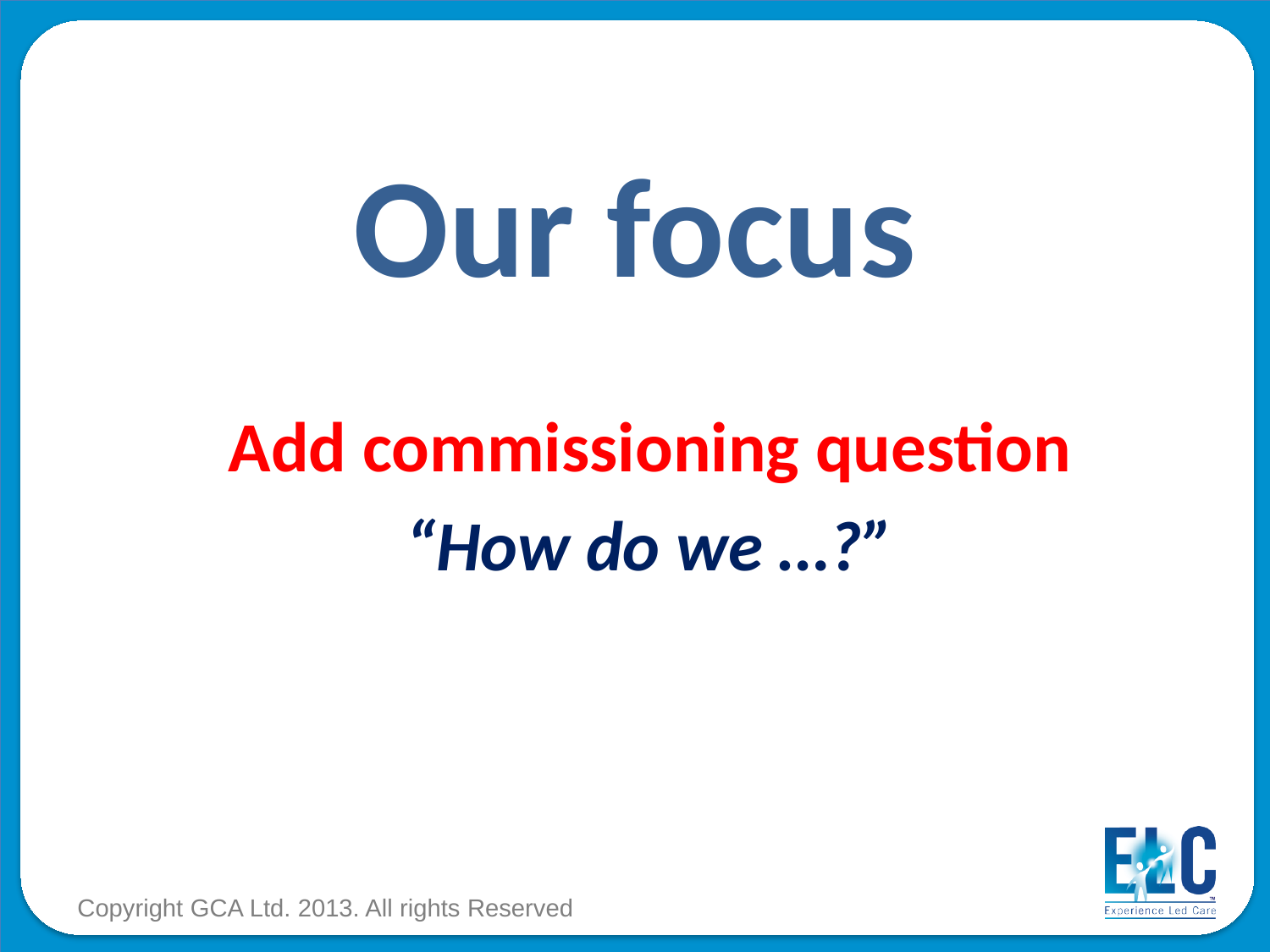

# Our focus

Add commissioning question
“How do we …?”
Copyright GCA Ltd. 2013. All rights Reserved